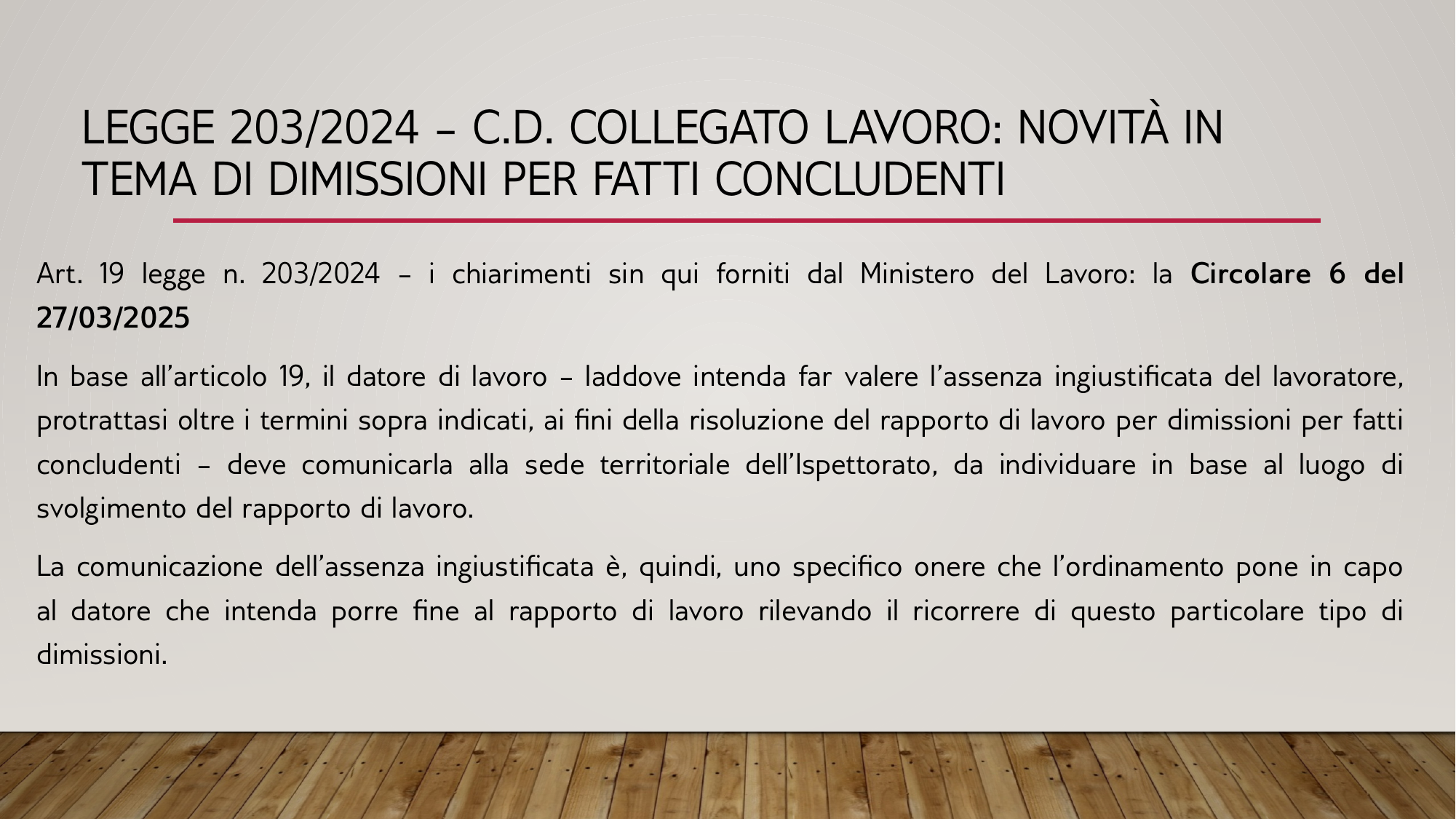

# Legge 203/2024 – c.d. collegato lavoro: novità in tema di dimissioni per fatti concludenti
Art. 19 legge n. 203/2024 – i chiarimenti sin qui forniti dal Ministero del Lavoro: la Circolare 6 del 27/03/2025
In base all’articolo 19, il datore di lavoro – laddove intenda far valere l’assenza ingiustificata del lavoratore, protrattasi oltre i termini sopra indicati, ai fini della risoluzione del rapporto di lavoro per dimissioni per fatti concludenti – deve comunicarla alla sede territoriale dell’Ispettorato, da individuare in base al luogo di svolgimento del rapporto di lavoro.
La comunicazione dell’assenza ingiustificata è, quindi, uno specifico onere che l’ordinamento pone in capo al datore che intenda porre fine al rapporto di lavoro rilevando il ricorrere di questo particolare tipo di dimissioni.